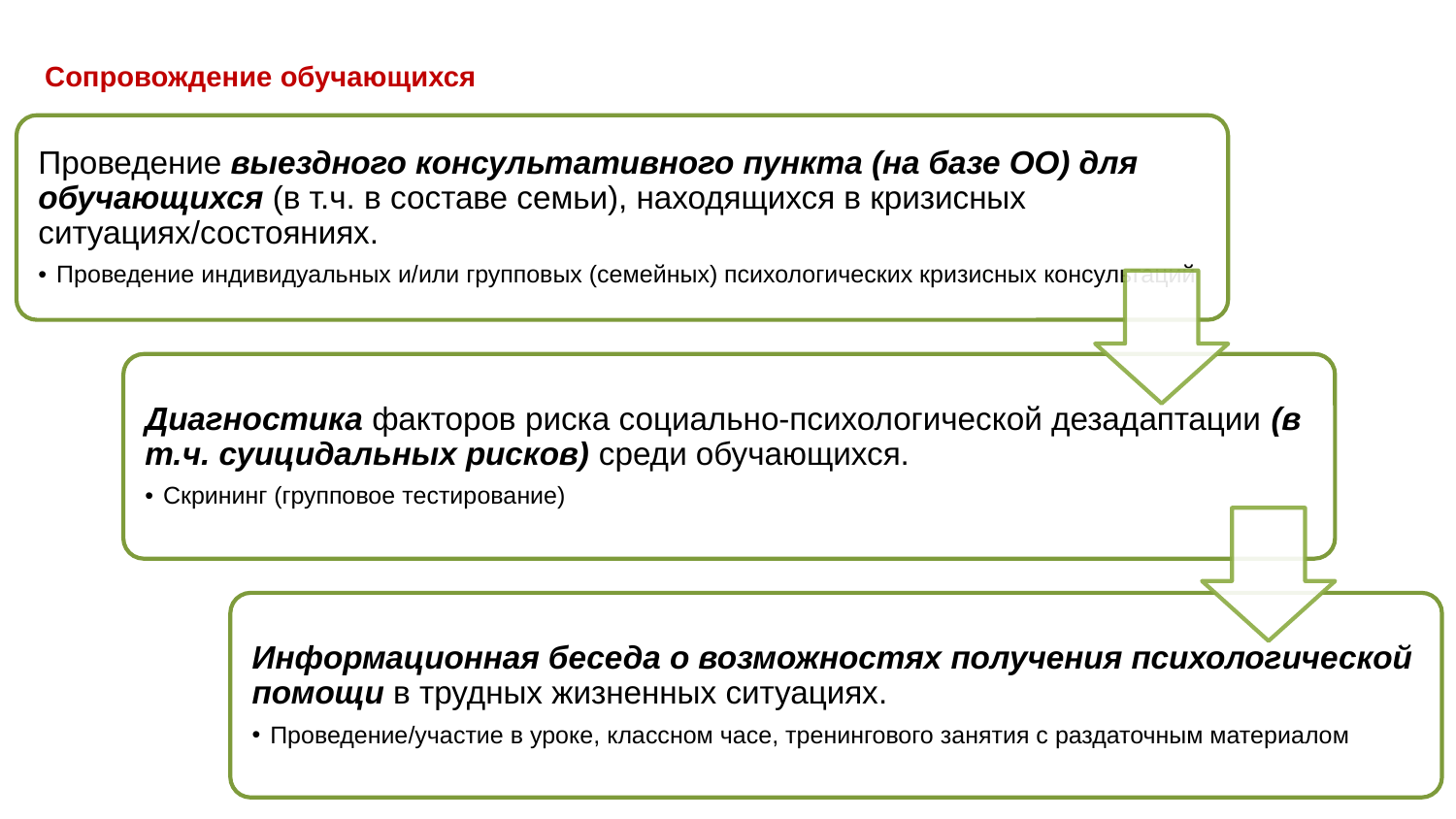

Сопровождение обучающихся
Проведение выездного консультативного пункта (на базе ОО) для обучающихся (в т.ч. в составе семьи), находящихся в кризисных ситуациях/состояниях.
Проведение индивидуальных и/или групповых (семейных) психологических кризисных консультаций
Диагностика факторов риска социально-психологической дезадаптации (в т.ч. суицидальных рисков) среди обучающихся.
Скрининг (групповое тестирование)
Информационная беседа о возможностях получения психологической помощи в трудных жизненных ситуациях.
Проведение/участие в уроке, классном часе, тренингового занятия с раздаточным материалом

15